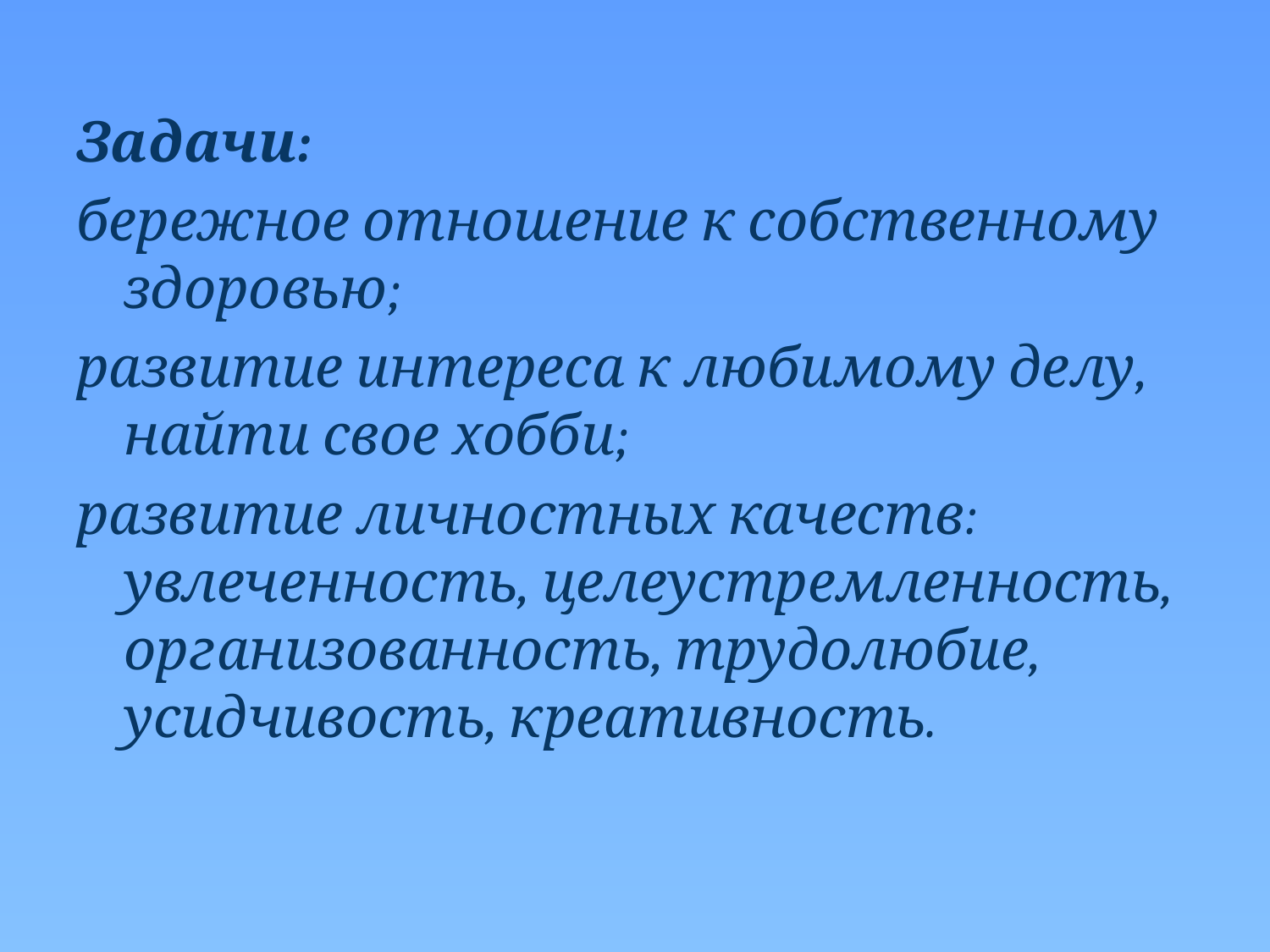

#
Задачи:
бережное отношение к собственному здоровью;
развитие интереса к любимому делу, найти свое хобби;
развитие личностных качеств: увлеченность, целеустремленность, организованность, трудолюбие, усидчивость, креативность.